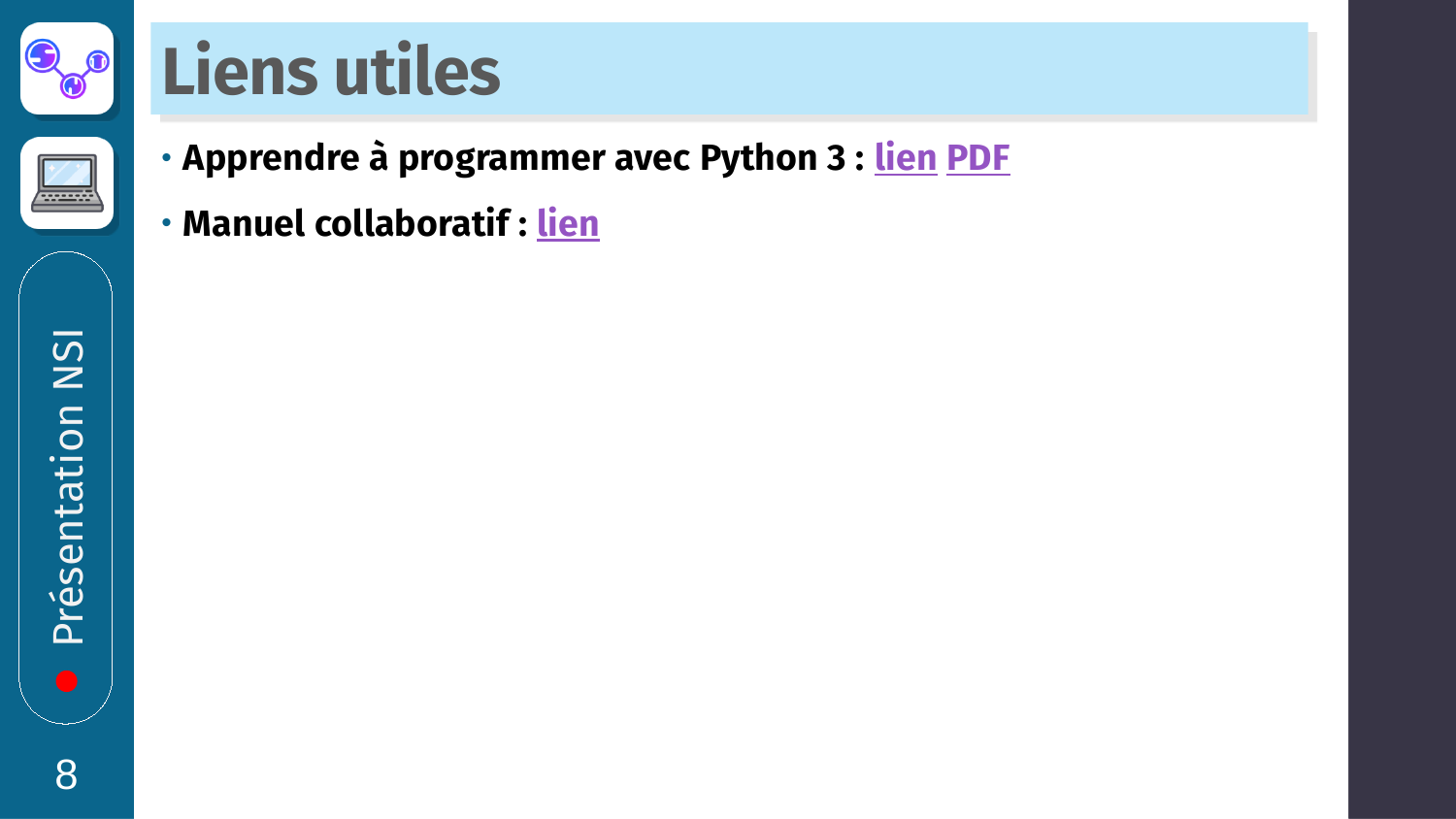

# Liens utiles
Apprendre à programmer avec Python 3 : lien PDF
Manuel collaboratif : lien
Présentation NSI
8